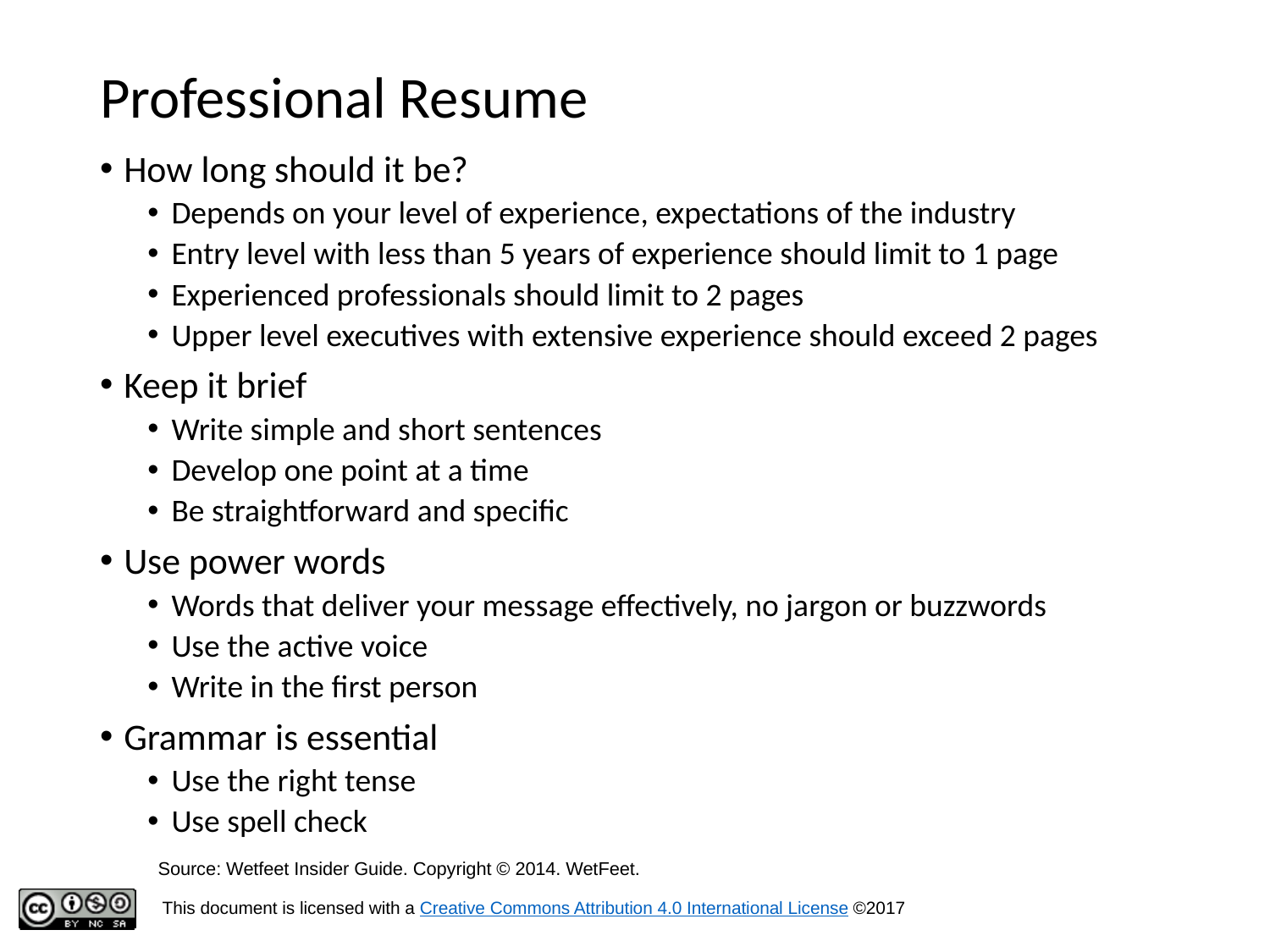

# Professional Resume
How long should it be?
Depends on your level of experience, expectations of the industry
Entry level with less than 5 years of experience should limit to 1 page
Experienced professionals should limit to 2 pages
Upper level executives with extensive experience should exceed 2 pages
Keep it brief
Write simple and short sentences
Develop one point at a time
Be straightforward and specific
Use power words
Words that deliver your message effectively, no jargon or buzzwords
Use the active voice
Write in the first person
Grammar is essential
Use the right tense
Use spell check
Source: Wetfeet Insider Guide. Copyright © 2014. WetFeet.